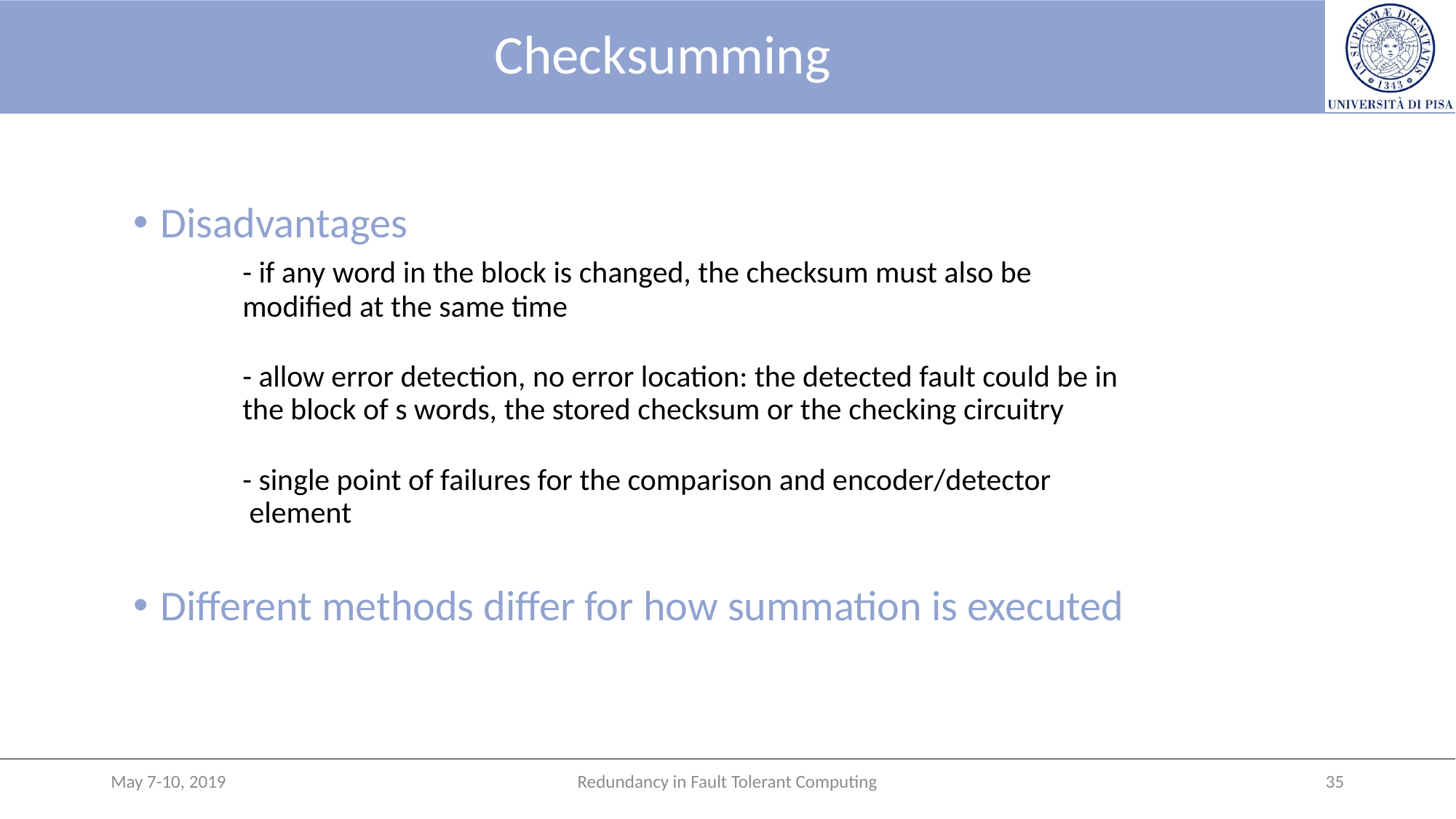

# Checksumming
Disadvantages
	- if any word in the block is changed, the checksum must also be
	modified at the same time
	- allow error detection, no error location: the detected fault could be in
	the block of s words, the stored checksum or the checking circuitry
	- single point of failures for the comparison and encoder/detector
	 element

Different methods differ for how summation is executed

May 7-10, 2019
Redundancy in Fault Tolerant Computing
35